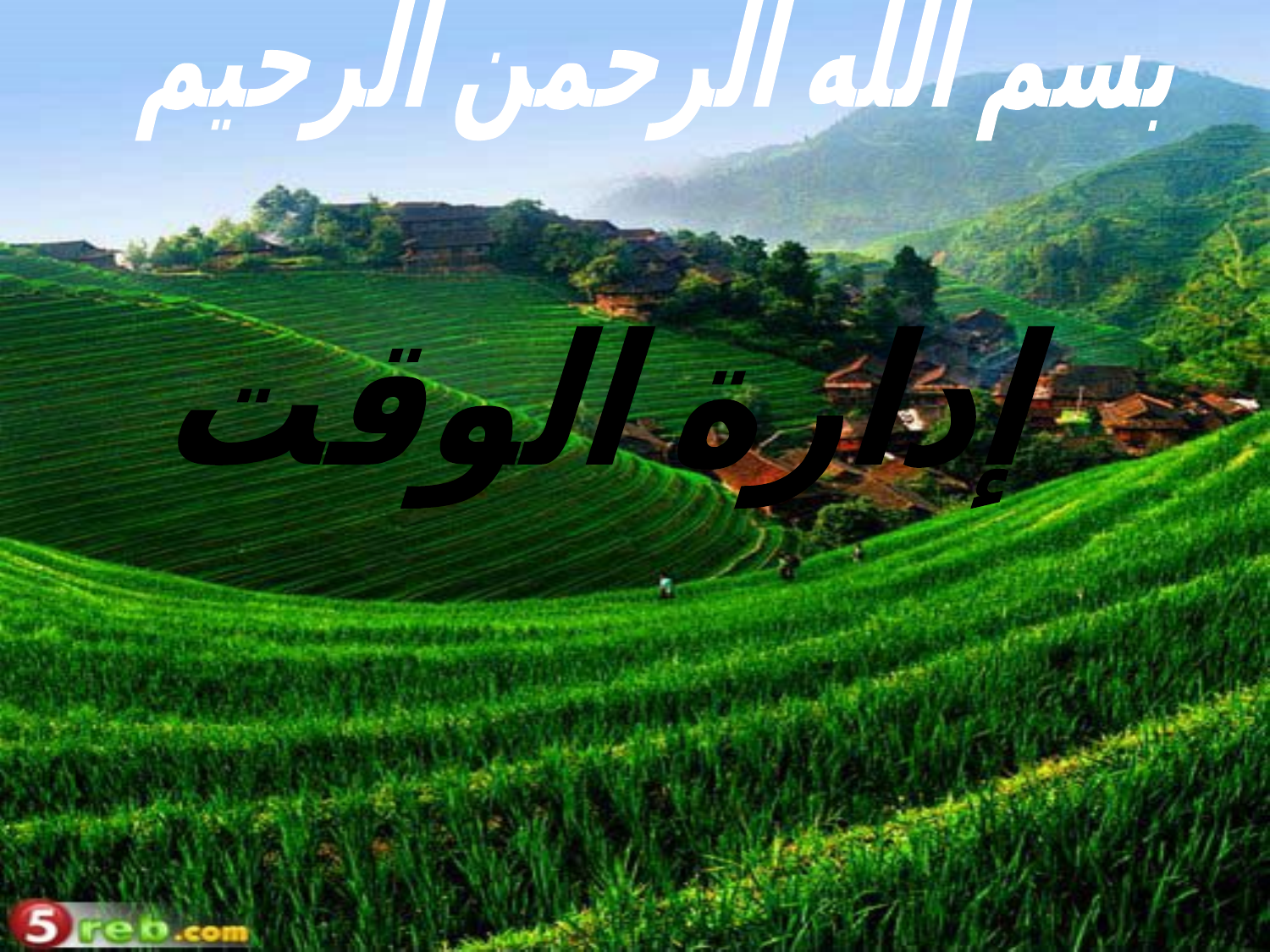

بسم الله الرحمن الرحيم
#

إدارة الوقت